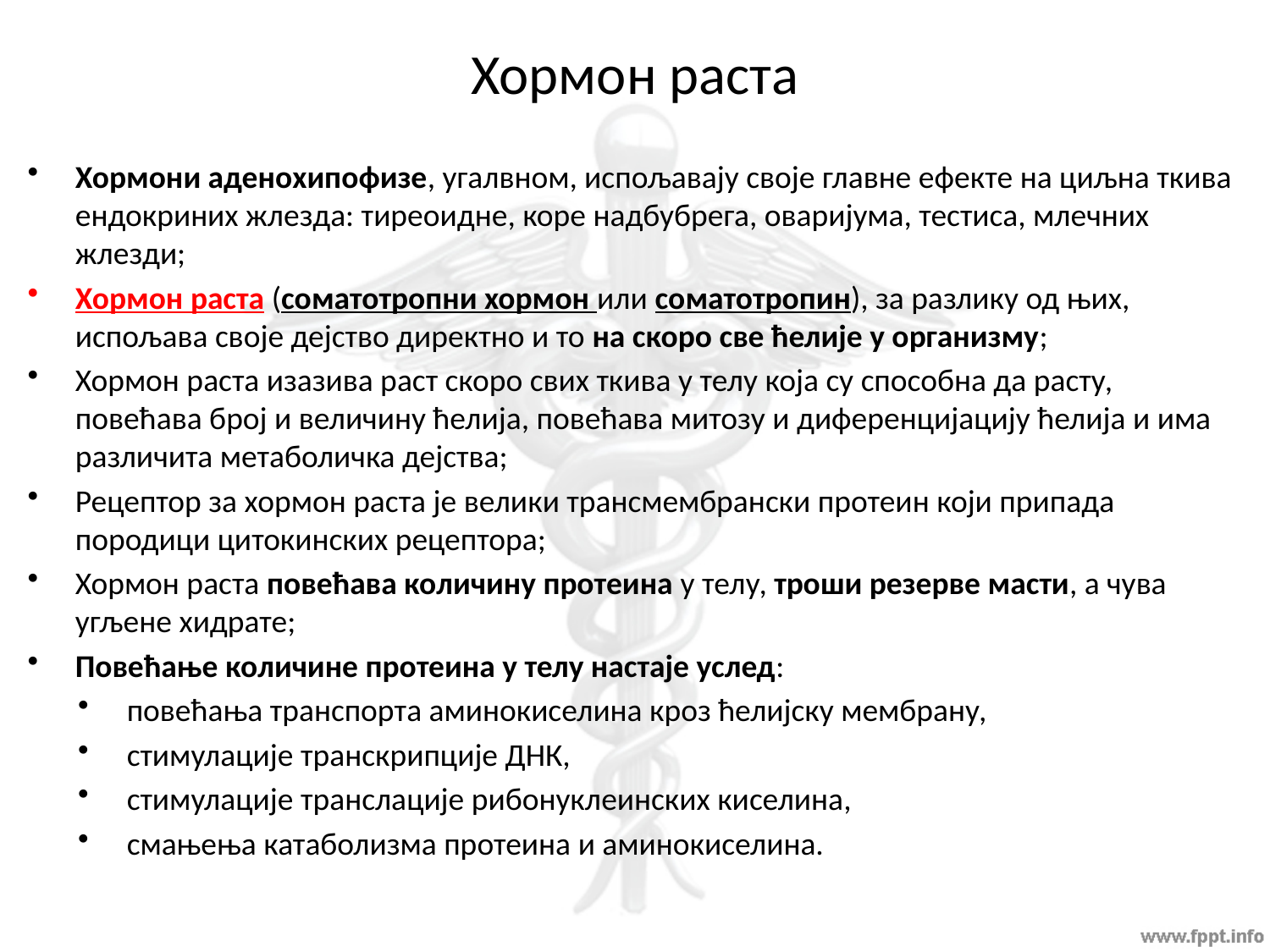

# Хормон раста

Хормони аденохипофизе, угалвном, испољавају своје главне ефекте на циљна ткива ендокриних жлезда: тиреоидне, коре надбубрега, оваријума, тестиса, млечних жлезди;
Хормон раста (соматотропни хормон или соматотропин), за разлику од њих, испољава своје дејство директно и то на скоро све ћелије у организму;
Хормон раста изазива раст скоро свих ткива у телу која су способна да расту, повећава број и величину ћелија, повећава митозу и диференцијацију ћелија и има различита метаболичка дејства;
Рецептор за хормон раста је велики трансмембрански протеин који припада породици цитокинских рецептора;
Хормон раста повећава количину протеина у телу, троши резерве масти, а чува угљене хидрате;
Повећање количине протеина у телу настаје услед:
повећања транспорта аминокиселина кроз ћелијску мембрану,
стимулације транскрипције ДНК,
стимулације транслације рибонуклеинских киселина,
смањења катаболизма протеина и аминокиселина.